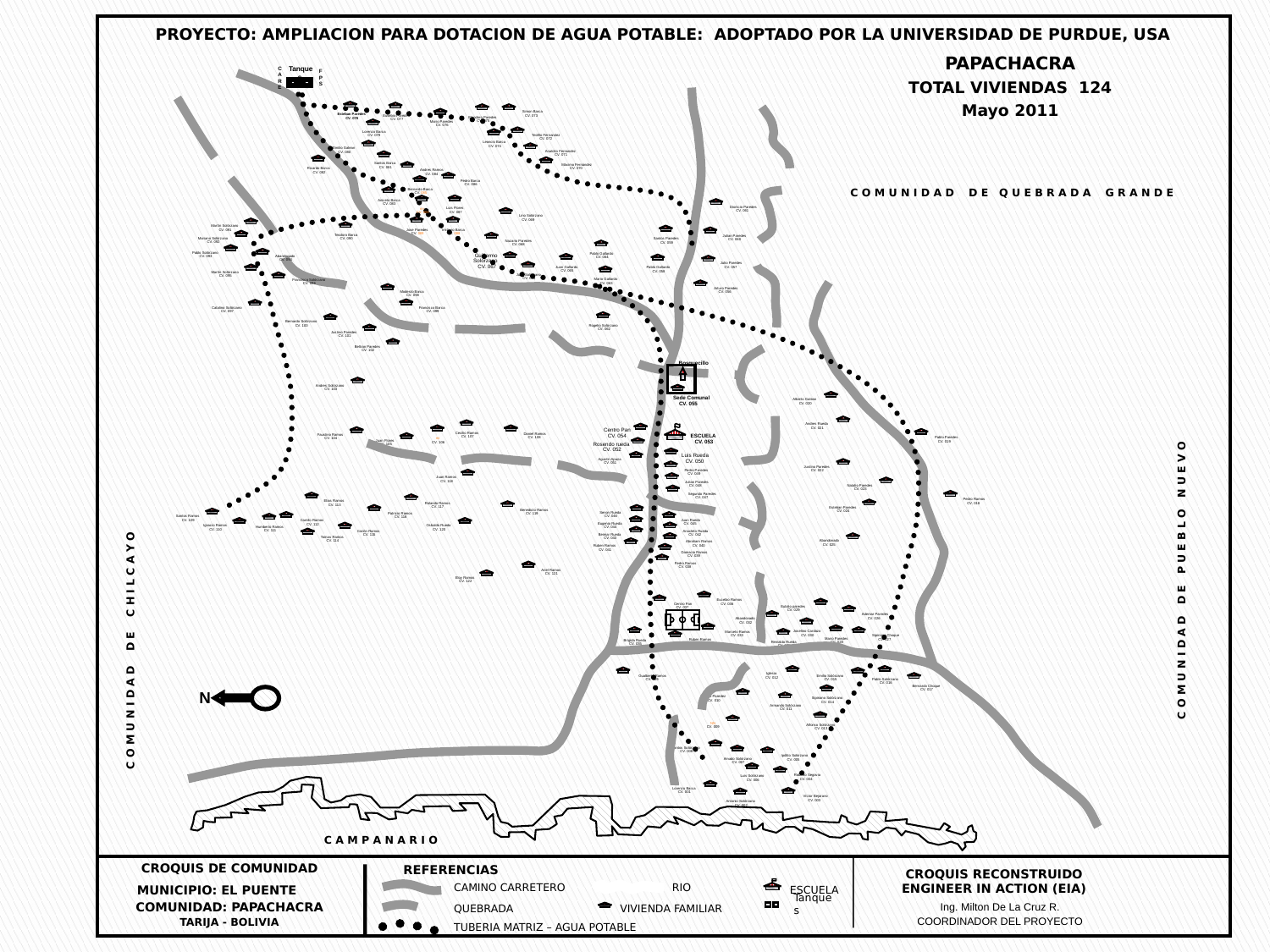

PROYECTO: AMPLIACION PARA DOTACION DE AGUA POTABLE:  ADOPTADO POR LA UNIVERSIDAD DE PURDUE, USA
PAPACHACRA
TOTAL VIVIENDAS  124
Mayo 2011
Tanques
CARE
FPS

   Simon Barca
 CV. 073

Esteban Paredes
 CV. 078

Eusebio Paredes
 CV. 077

Eleodoro Paredes
 CV. 075

Mario Paredes
 CV. 076

Lorenzo Barca
CV. 079
 Teofilo Fernandez
 CV. 072

Leoncio Barca
 CV. 074
Emilio Galean
 CV. 080

Anatolio Fernandez
 CV. 071

Santos Barca
 CV. 081
  Máximo Fernández
 CV. 070

Ricardo Barca
 CV. 082
 Andres Ramos
 CV. 084

Pedro Barca
 CV. 086

Bernardo Barca
 CV. 085
C O M U N I D A D    D E   Q U E B R A D A    G R A N D E

Aniceto Barca
 CV. 083

Luis Flores
 CV. 087

nn
 CV. 000
   Dionicio Paredes
 CV. 061

      Lino Solórzano
 CV. 069

Martín Solórzano
 CV. 091

Jose Paredes
 CV. 089

Imiliano Barca
 CV. 088

Teodoro Barca
 CV. 090
 Julian Paredes
 CV. 060

Santos Paredes
 CV. 059
Mariano Solórzano
 CV. 092

 Nazario Paredes
 CV. 068

Pablo Gallardo
 CV. 064
Pablo Solórzano
 CV. 093

Guillermo Solórzano
 CV. 067
Abandonado
 CV. 094

  Julio Paredes
 CV. 057

Juan Gallardo
 CV. 065

Pablo Gallardo
 CV. 058
Martín Solórzano
 CV. 095

Juan Solórzano
 CV. 066

Mario Gallardo
 CV. 063
Francisco Solórzano
 CV. 096

   Arturo Paredes
 CV. 056

Modesto Barca
 CV. 098

Catalino Solórzano
 CV. 097

Francisco Barca
 CV. 099

Bernardo Solórzano
 CV. 100

Rogelio Solórzano
 CV. 062
Justino Paredes
 CV. 101

Beltran Paredes
 CV. 102

Bosquecillo

Andres Solórzano
 CV. 103

Alberto Galean
 CV. 020

     Sede Comunal
 CV. 055
Andres Rueda
 CV. 021

    Centro Pan
    CV. 054

Cecilio Ramos
 CV. 107
  Daniel Ramos
 CV. 108

Faustino Ramos
 CV. 104

ESCUELA
 CV. 053

nn
 CV. 106
     Pablo Paredes
 CV. 019

Juan Flores
 CV. 105

Rosendo rueda
 CV. 052

  Luis Rueda
 CV. 050

Agustin Apaza
 CV. 051

Justino Paredes
 CV. 022

     Pedro Paredes
 CV. 049

Juan Ramos
 CV. 118

    Julian Paredes
 CV. 048

Natalio Paredes
 CV. 023

  Segundo Paredes
 CV. 047

  Pedro Ramos
 CV. 018

Elias Ramos
 CV. 113

 Rolando Ramos
 CV. 117

Esteban Paredes
 CV. 024

     Benedicto Ramos
 CV. 119

Senon Rueda
 CV. 046

Patricio Ramos
 CV. 116

Santos Ramos
 CV. 109

  Juan Rueda
 CV. 045

Camilo Ramos
 CV. 112

Eugenio Rueda
 CV. 044

Humberto Ramos
 CV. 111
Osbaldo Rueda
 CV. 120

Ignacio Ramos
 CV. 110

  Anacleto Rueda
 CV. 042

Ilarión Ramos
 CV. 115

Beimar Rueda
 CV. 043

Tomas Ramos
 CV. 114

     Abandonado
     CV. 025

  Abraham Ramos
 CV. 040

Ruben Ramos
 CV. 041

  Damacio Ramos
 CV. 039

  Pedro Ramos
 CV. 038

Ariel Ramos
 CV. 121

Eloy Ramos
 CV. 122

C O M U N I D A D   D E   P U E B L O   N U E V O
     Eucebio Ramos
 CV. 036

  Centro Pan
 CV. 037

   Eulalio paredes
    CV. 029

   Ademar Paredes
 CV. 026

     Abandonado
      CV. 032

Joselino Cardozo
 CV. 030
  Marcelo Ramos
 CV. 033

   Sipiriano Choque
 CV. 027

Mario Paredes
 CV. 028

Brígida Rueda
 CV. 035
     Ruben Ramos
 CV. 034

Reinaldo Rueda
 CV. 035
C O M U N I D A D    D E    C H I L C A Y O

          Iglesia
           CV. 012

   Emilio Solórzano
    CV. 015

  Gualberto Ramos
 CV. 009

Pablo Solórzano
 CV. 016

Bernardo Choque
 CV. 017
Camilo Paredez
 CV. 010

Sipiriano Solórzano
 CV. 014
N

Armando Solórzano
 CV. 011
NN
CV. 009

Alfonso Solórzano
 CV. 013
Santos Solórzano
 CV. 008

   Ipólito Solórzano
 CV. 005

Amado Solórzano
 CV. 007

Luis Solórzano
 CV. 006
   Roberto Segovia
 CV. 004

Lorenzo Barca
 CV. 001

   Víctor Bejarano
 CV. 003

Antonio Solórzano
 CV. 002
C A M P A N A R I O
CROQUIS DE COMUNIDAD
MUNICIPIO: EL PUENTE       COMUNIDAD: PAPACHACRA
TARIJA - BOLIVIA
REFERENCIAS

RIO

ESCUELA
Tanques
VIVIENDA FAMILIAR

CROQUIS RECONSTRUIDO
ENGINEER IN ACTION (EIA)
Ing. Milton De La Cruz R.
COORDINADOR DEL PROYECTO

CAMINO CARRETERO

QUEBRADA

TUBERIA MATRIZ – AGUA POTABLE